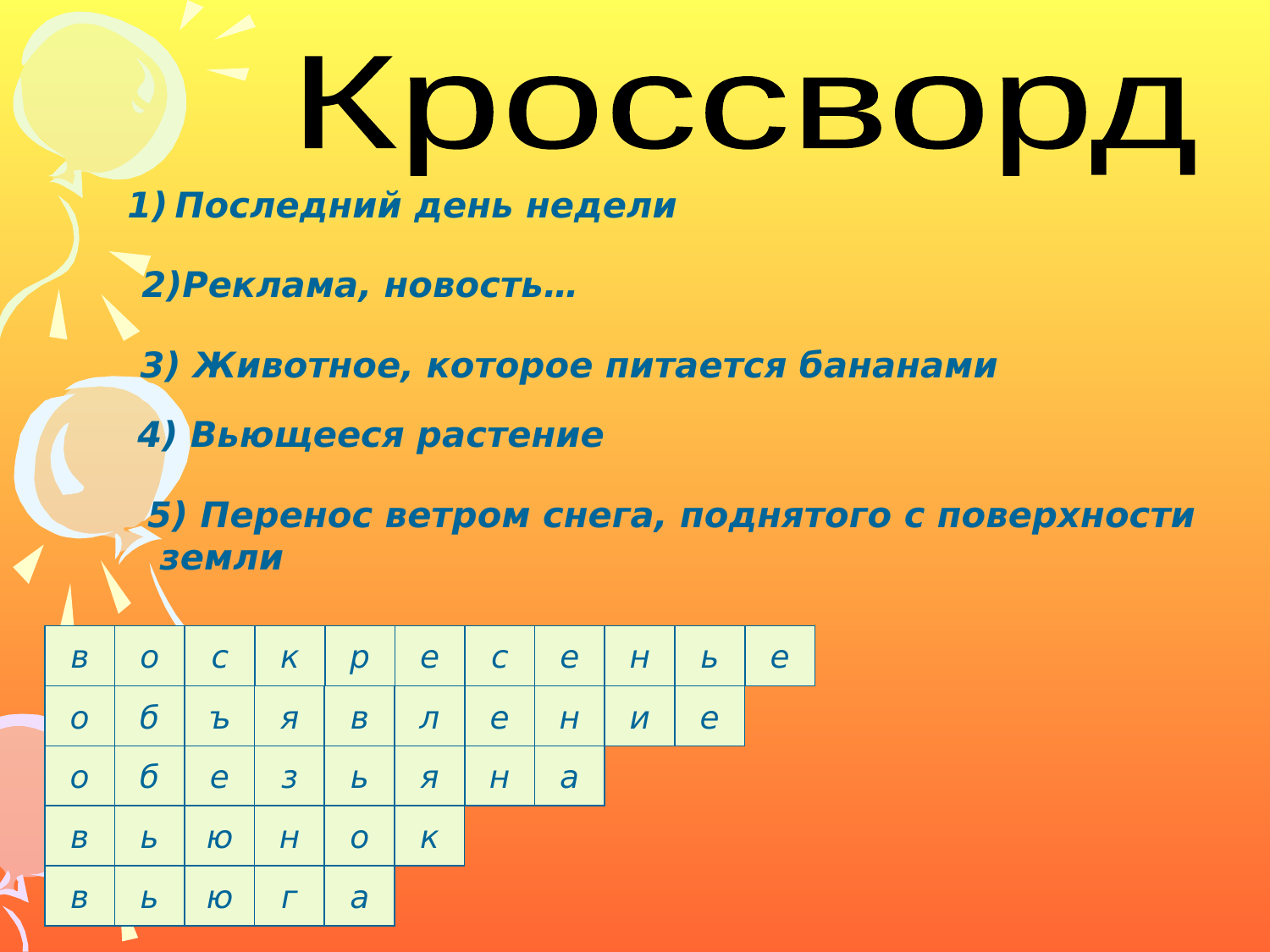

Кроссворд
Последний день недели

2)Реклама, новость…
3) Животное, которое питается бананами
4) Вьющееся растение
5) Перенос ветром снега, поднятого с поверхности
 земли
в
о
с
к
р
е
с
е
н
ь
е
о
б
ъ
я
в
л
е
н
и
е
о
б
е
з
ь
я
н
а
в
ь
ю
н
о
к
в
ь
ю
г
а